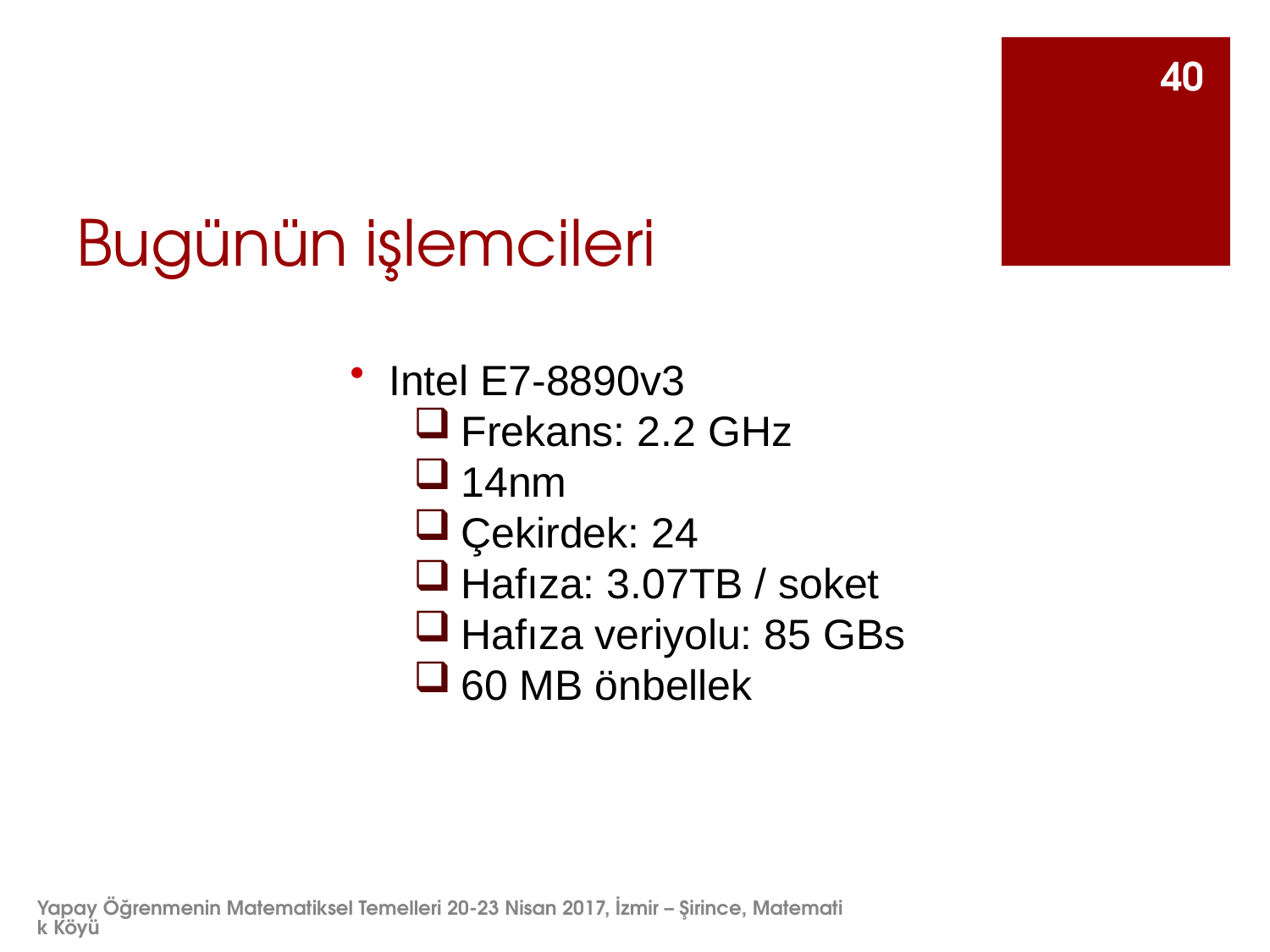

40
# Bugünün işlemcileri
  Intel E7-8890v3
Frekans: 2.2 GHz
14nm
Çekirdek: 24
Hafıza: 3.07TB / soket
Hafıza veriyolu: 85 GBs
60 MB önbellek
Yapay Öğrenmenin Matematiksel Temelleri 20-23 Nisan 2017, İzmir – Şirince, Matematik Köyü